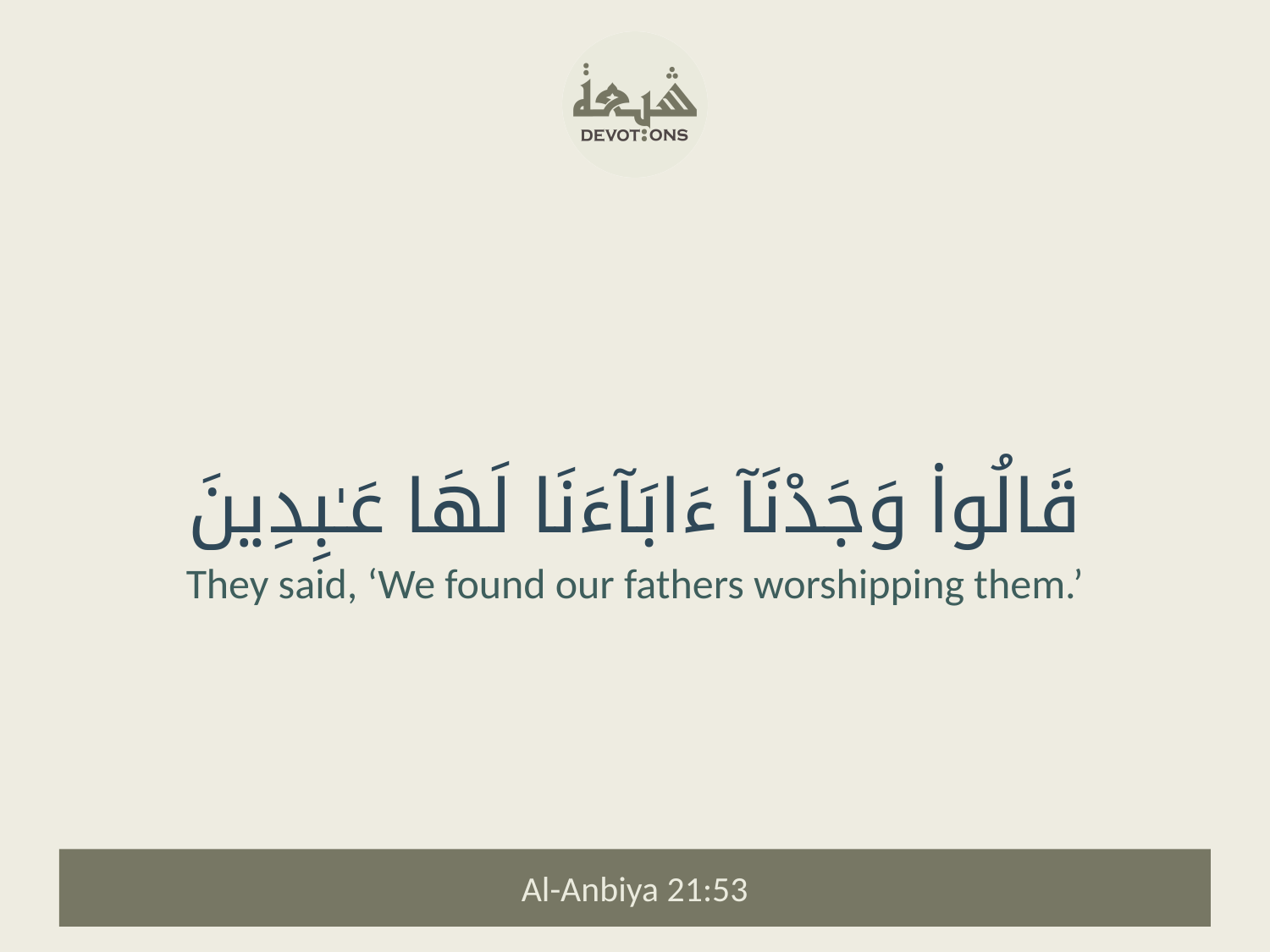

قَالُوا۟ وَجَدْنَآ ءَابَآءَنَا لَهَا عَـٰبِدِينَ
They said, ‘We found our fathers worshipping them.’
Al-Anbiya 21:53